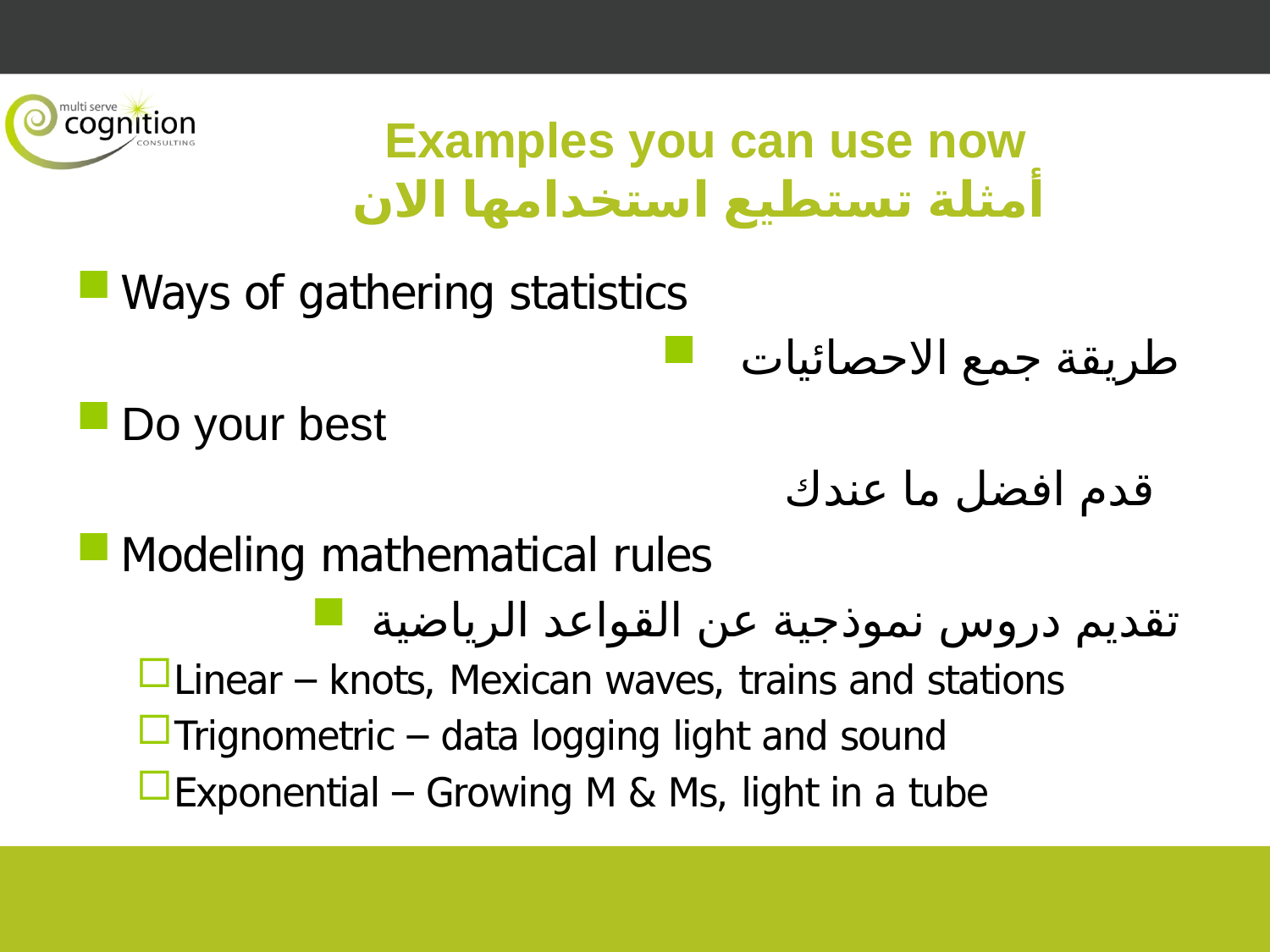

# Examples you can use now أمثلة تستطيع استخدامها الان
Ways of gathering statistics
طريقة جمع الاحصائيات
Do your best
قدم افضل ما عندك
Modeling mathematical rules
تقديم دروس نموذجية عن القواعد الرياضية
Linear – knots, Mexican waves, trains and stations
Trignometric – data logging light and sound
Exponential – Growing M & Ms, light in a tube